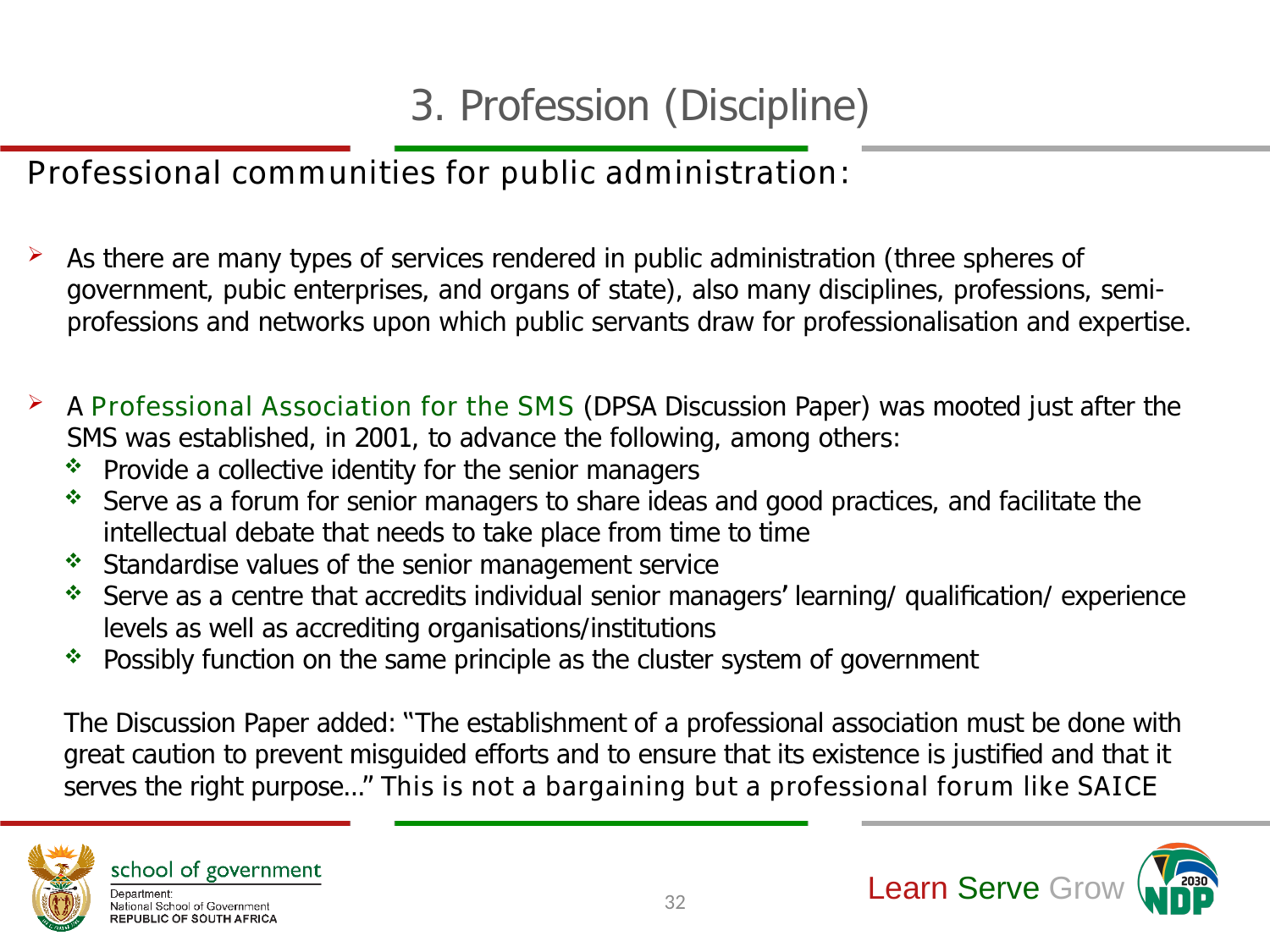

# 3. Profession (Discipline)

Professional communities for public administration:

As there are many types of services rendered in public administration (three spheres of government, pubic enterprises, and organs of state), also many disciplines, professions, semi-professions and networks upon which public servants draw for professionalisation and expertise.

A Professional Association for the SMS (DPSA Discussion Paper) was mooted just after the SMS was established, in 2001, to advance the following, among others:
Provide a collective identity for the senior managers
Serve as a forum for senior managers to share ideas and good practices, and facilitate the intellectual debate that needs to take place from time to time
Standardise values of the senior management service
Serve as a centre that accredits individual senior managers’ learning/ qualification/ experience levels as well as accrediting organisations/institutions
Possibly function on the same principle as the cluster system of government

The Discussion Paper added: “The establishment of a professional association must be done with great caution to prevent misguided efforts and to ensure that its existence is justified and that it serves the right purpose…” This is not a bargaining but a professional forum like SAICE
32